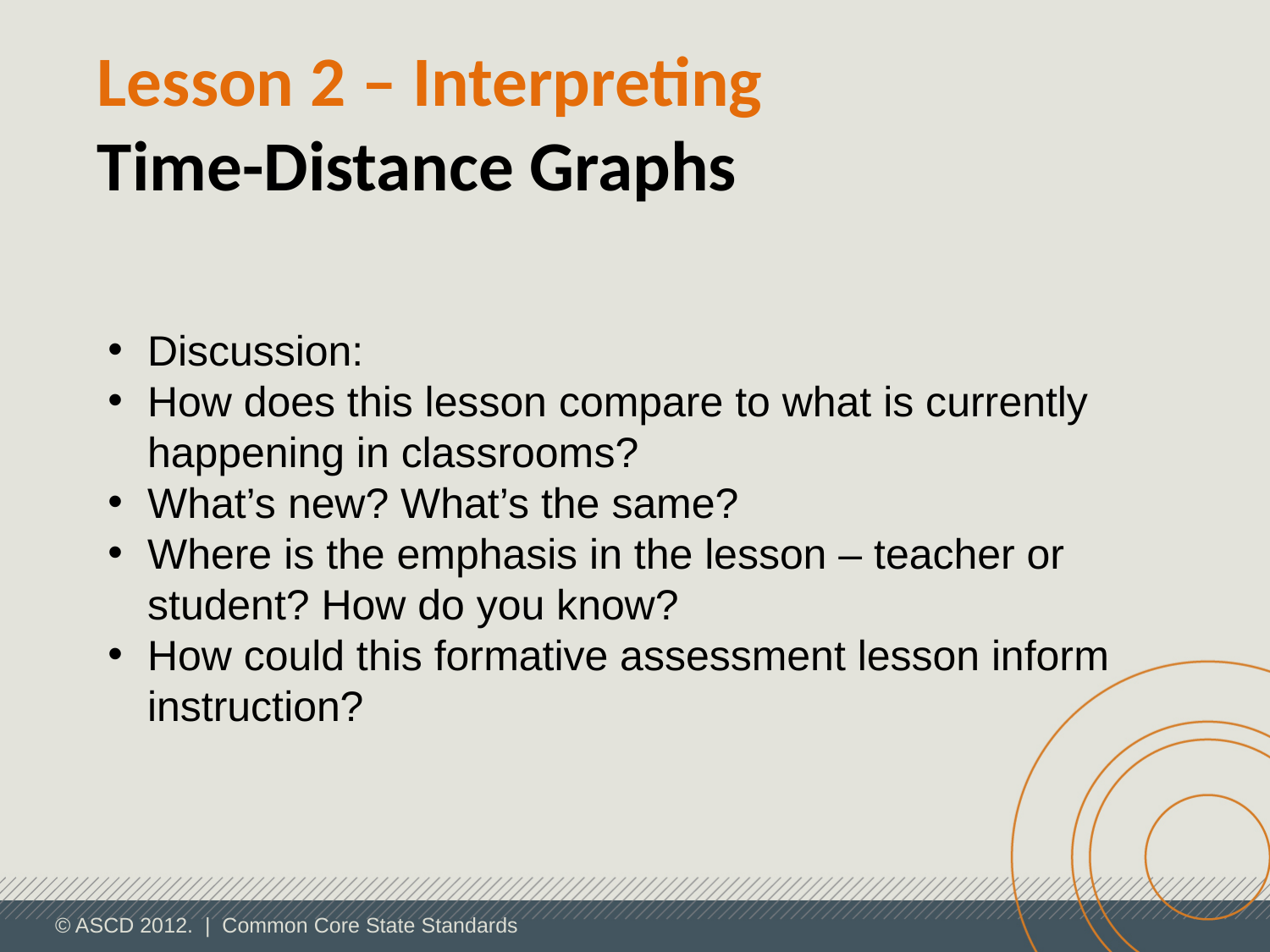

Lesson 2 – Interpreting Time-Distance Graphs
Discussion:
How does this lesson compare to what is currently happening in classrooms?
What’s new? What’s the same?
Where is the emphasis in the lesson – teacher or student? How do you know?
How could this formative assessment lesson inform instruction?
© ASCD 2012.  |  Common Core State Standards